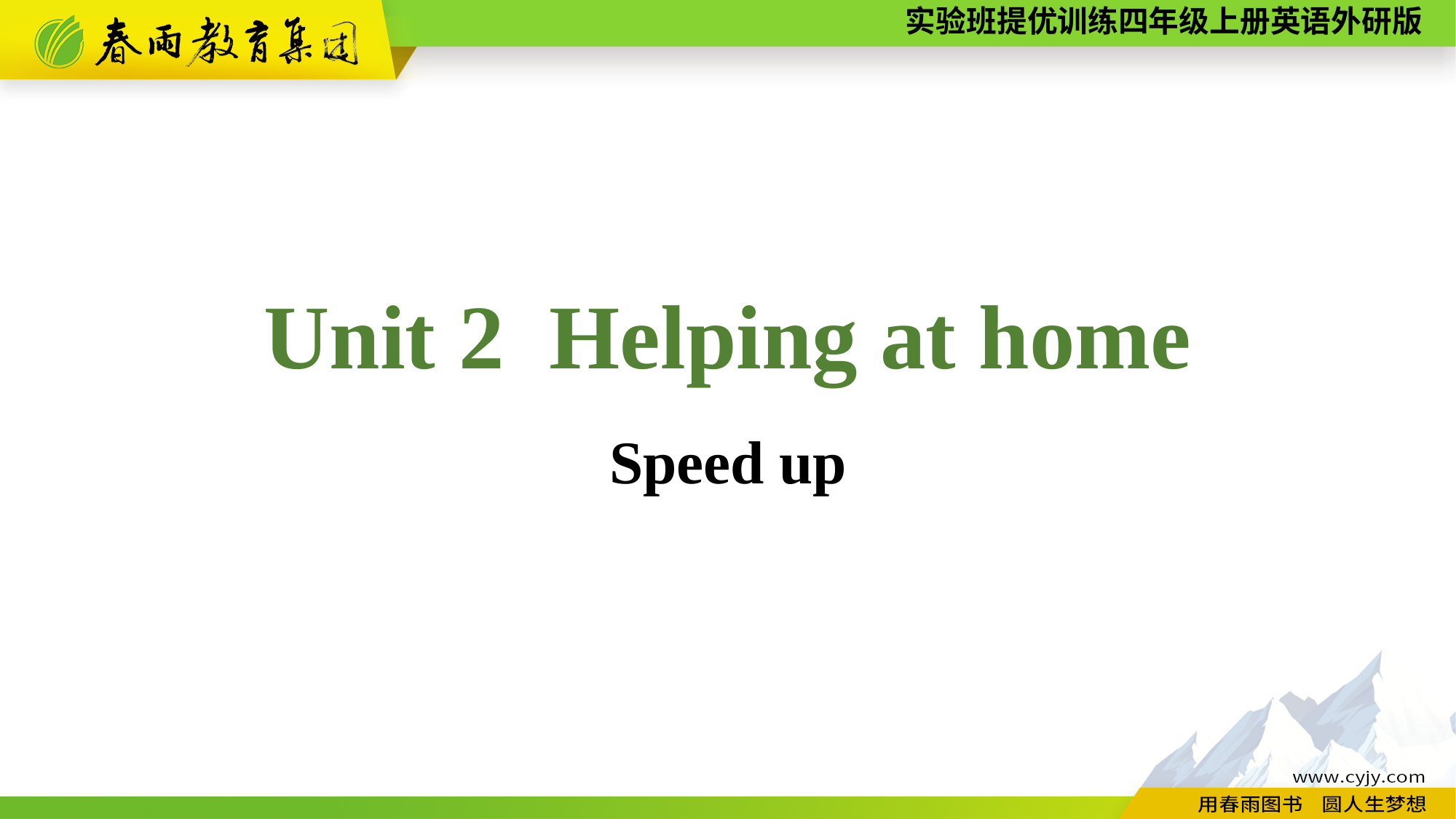

Unit 2  Helping at home
Speed up